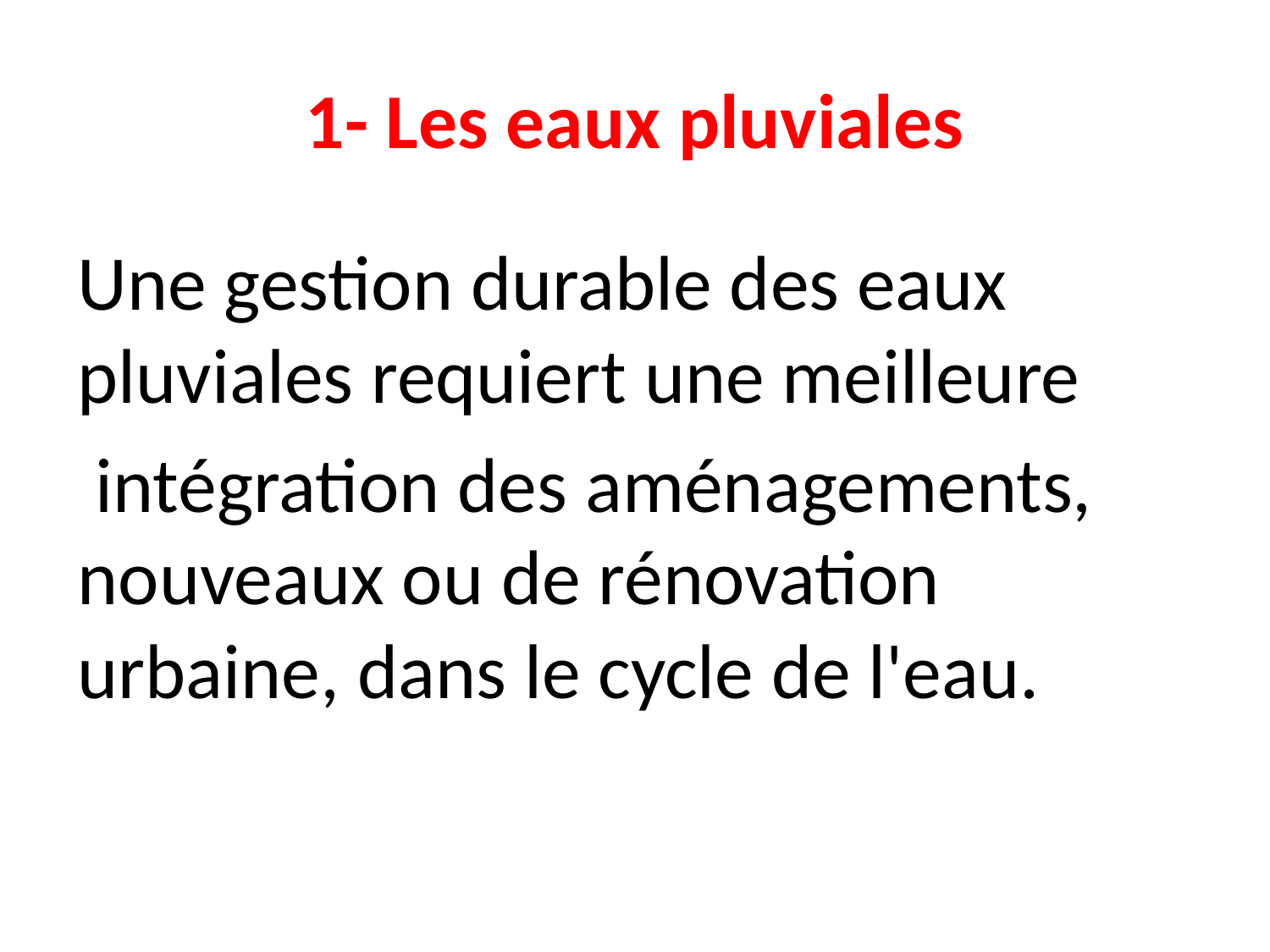

# 1- Les eaux pluviales
Une gestion durable des eaux pluviales requiert une meilleure
 intégration des aménagements, nouveaux ou de rénovation urbaine, dans le cycle de l'eau.